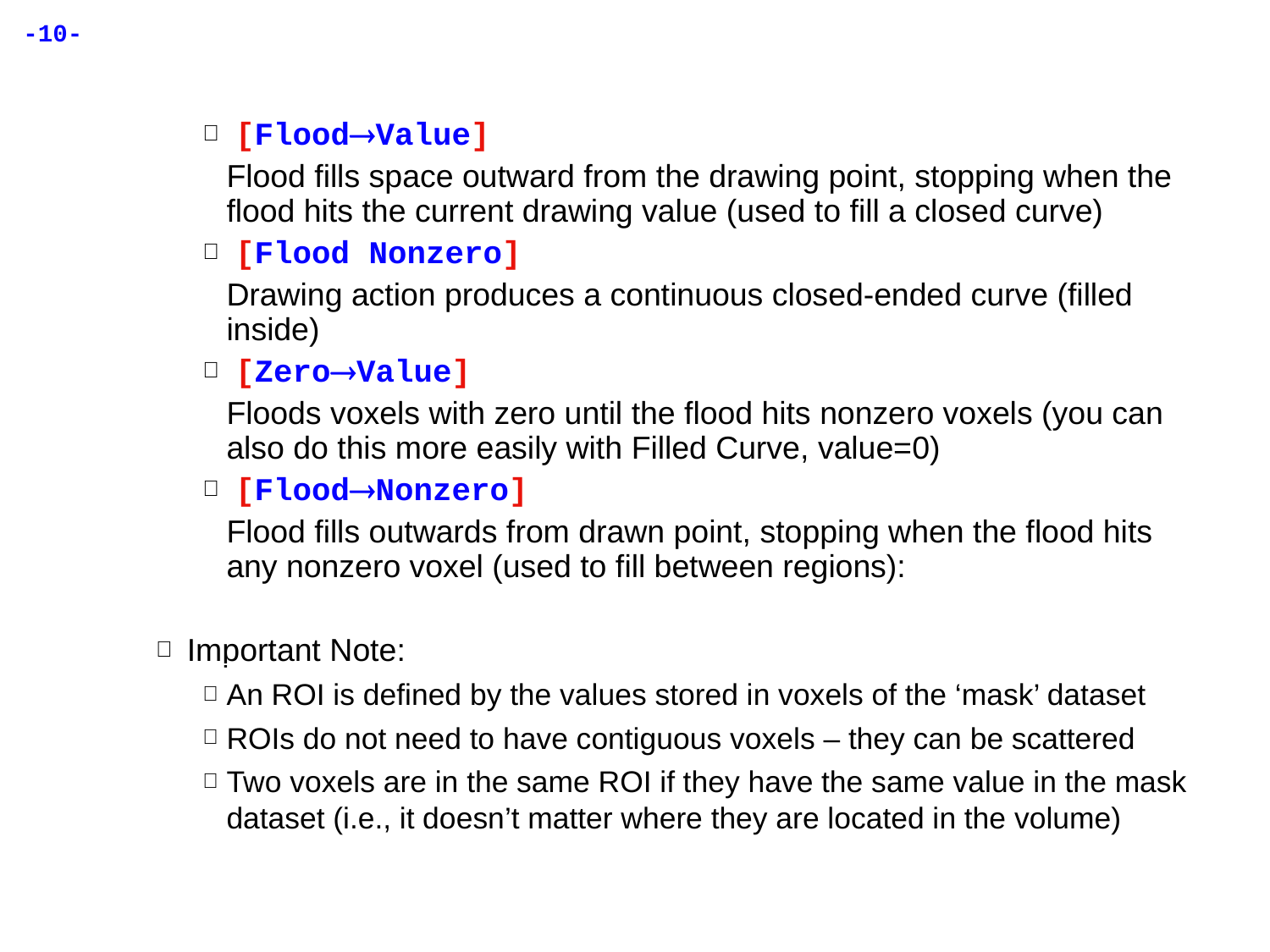

[Flood→Value]
	Flood fills space outward from the drawing point, stopping when the flood hits the current drawing value (used to fill a closed curve)
 [Flood Nonzero]
	Drawing action produces a continuous closed-ended curve (filled inside)
 [Zero→Value]
	Floods voxels with zero until the flood hits nonzero voxels (you can also do this more easily with Filled Curve, value=0)
 [Flood→Nonzero]
	Flood fills outwards from drawn point, stopping when the flood hits any nonzero voxel (used to fill between regions):

Important Note:
An ROI is defined by the values stored in voxels of the ‘mask’ dataset
ROIs do not need to have contiguous voxels – they can be scattered
Two voxels are in the same ROI if they have the same value in the mask dataset (i.e., it doesn’t matter where they are located in the volume)